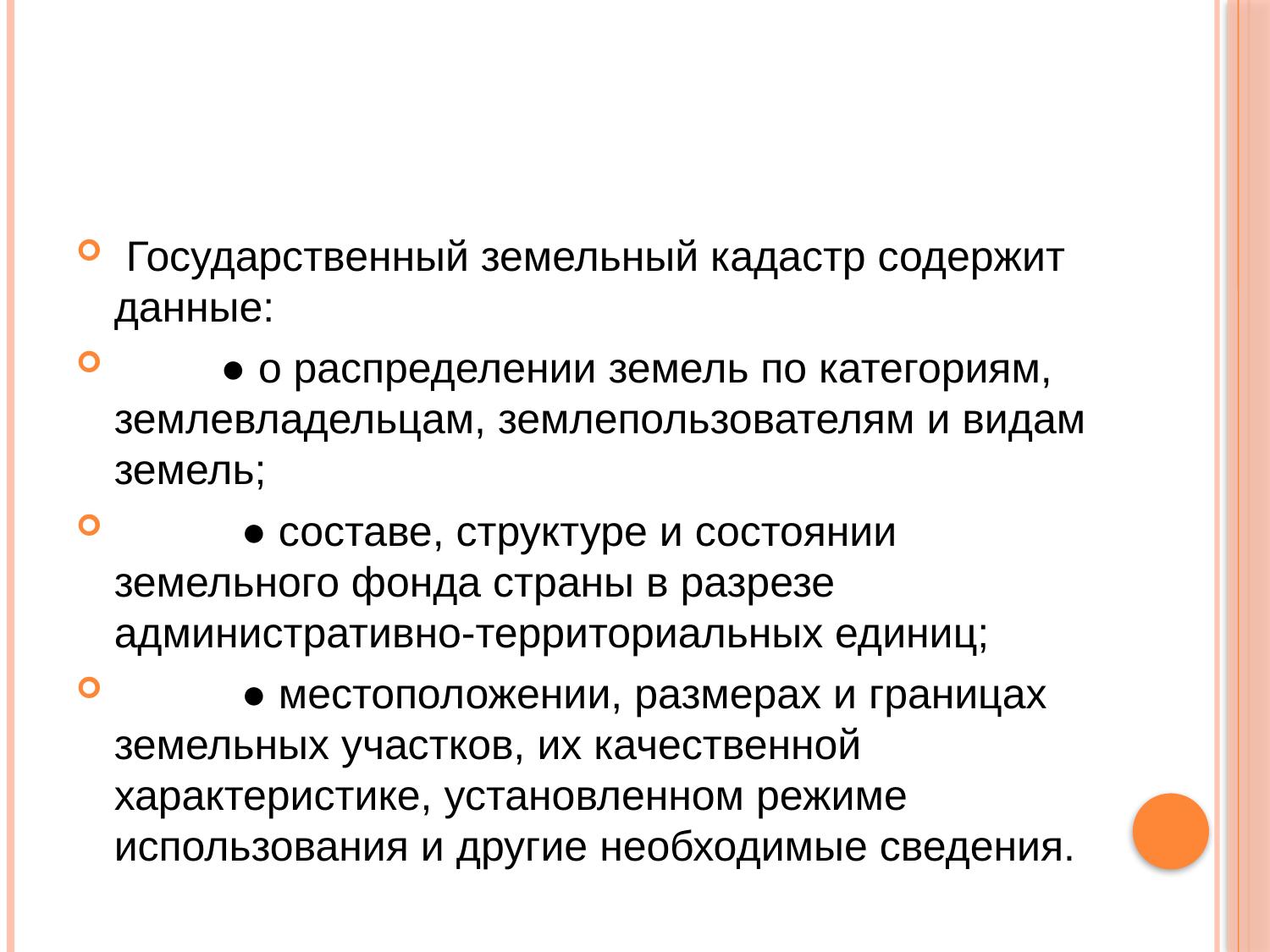

#
 Государственный земельный кадастр содержит данные:
         ● о распределении земель по категориям, землевладельцам, землепользователям и видам земель;
	● составе, структуре и состоянии земельного фонда страны в разрезе административно-территориальных единиц;
	● местоположении, размерах и границах земельных участков, их качественной характеристике, установленном режиме использования и другие необходимые сведения.